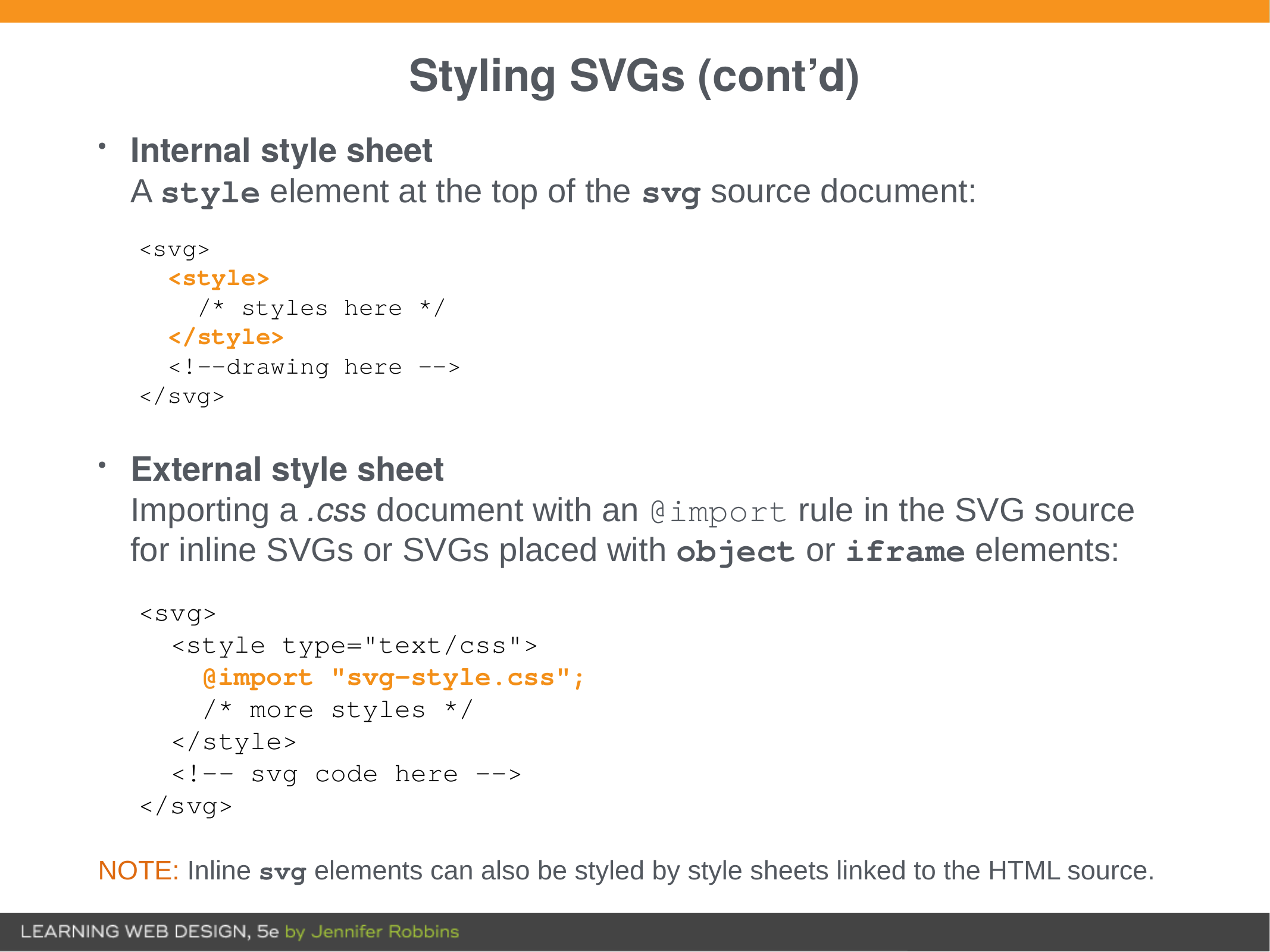

# Styling SVGs (cont’d)
Internal style sheet
A style element at the top of the svg source document:
<svg>
  <style>
    /* styles here */
  </style>
  <!--drawing here -->
</svg>
External style sheet
Importing a .css document with an @import rule in the SVG source for inline SVGs or SVGs placed with object or iframe elements:
<svg>
  <style type="text/css">
    @import "svg-style.css";
    /* more styles */
  </style>
  <!-- svg code here -->
</svg>
NOTE: Inline svg elements can also be styled by style sheets linked to the HTML source.